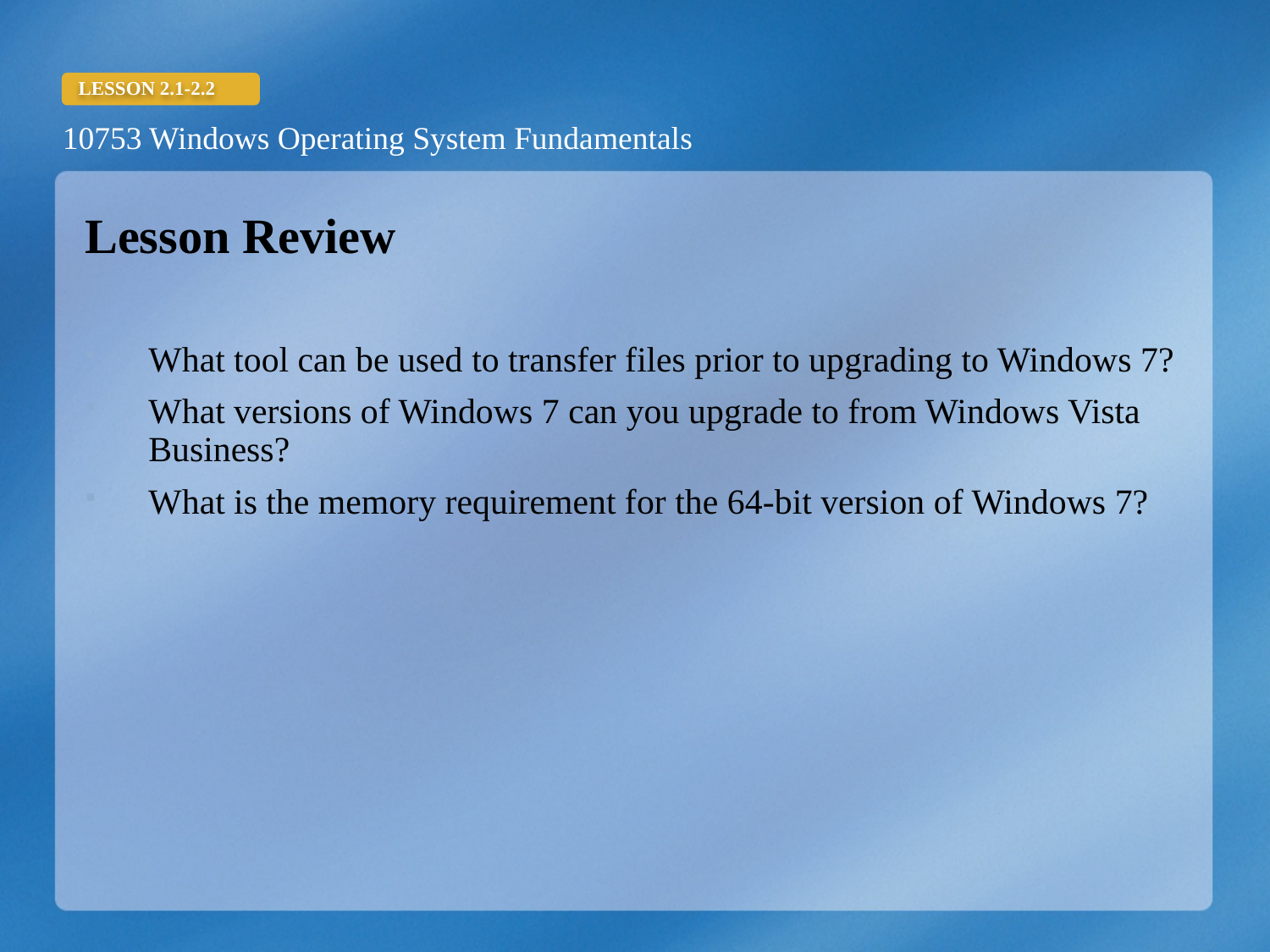

Lesson Review

What tool can be used to transfer files prior to upgrading to Windows 7?
What versions of Windows 7 can you upgrade to from Windows Vista Business?
What is the memory requirement for the 64-bit version of Windows 7?